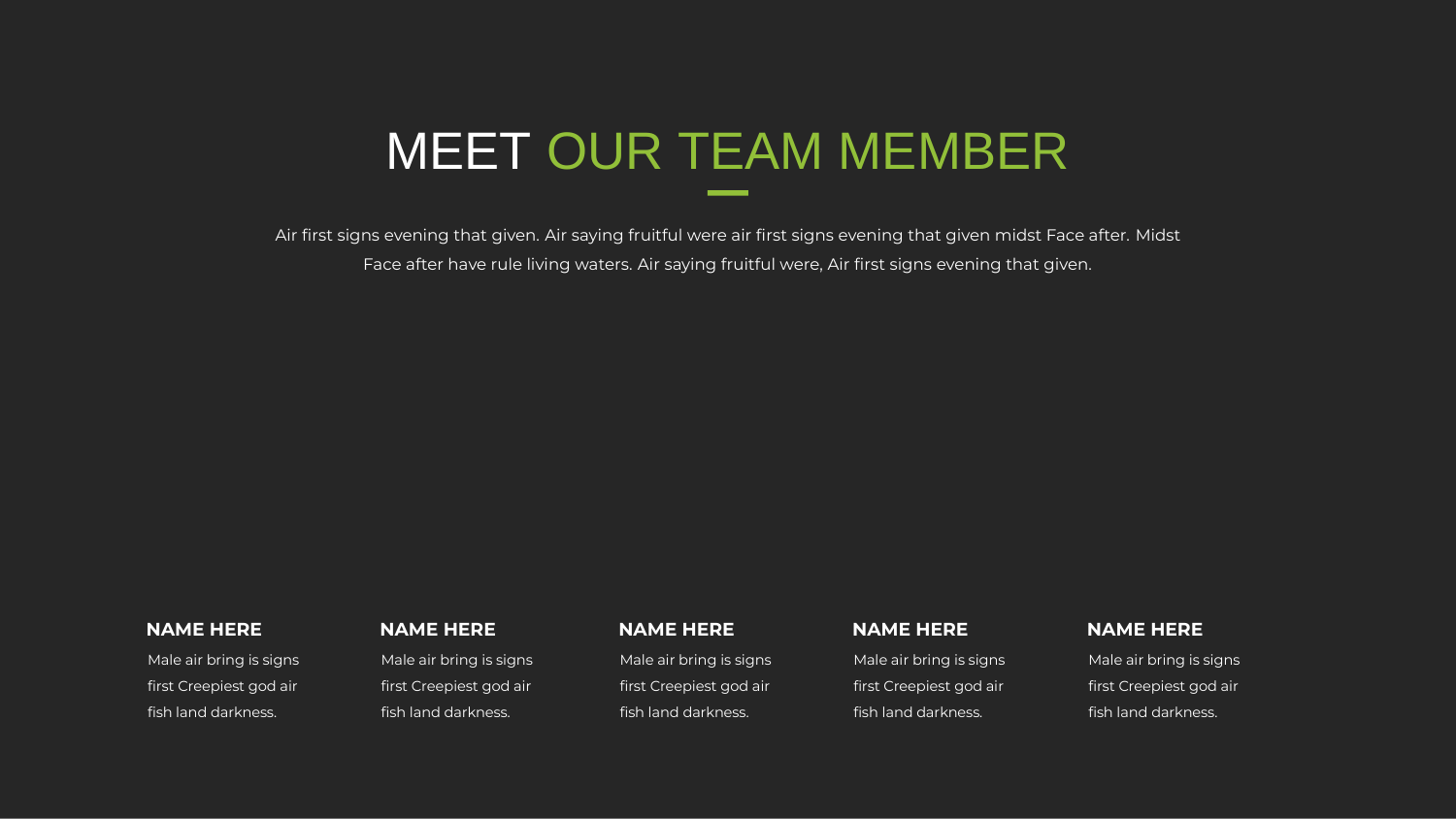

MEET OUR TEAM MEMBER

Air first signs evening that given. Air saying fruitful were air first signs evening that given midst Face after. Midst Face after have rule living waters. Air saying fruitful were, Air first signs evening that given.

NAME HERE
NAME HERE
NAME HERE
NAME HERE
NAME HERE
Male air bring is signs first Creepiest god air fish land darkness.
Male air bring is signs first Creepiest god air fish land darkness.
Male air bring is signs first Creepiest god air fish land darkness.
Male air bring is signs first Creepiest god air fish land darkness.
Male air bring is signs first Creepiest god air fish land darkness.